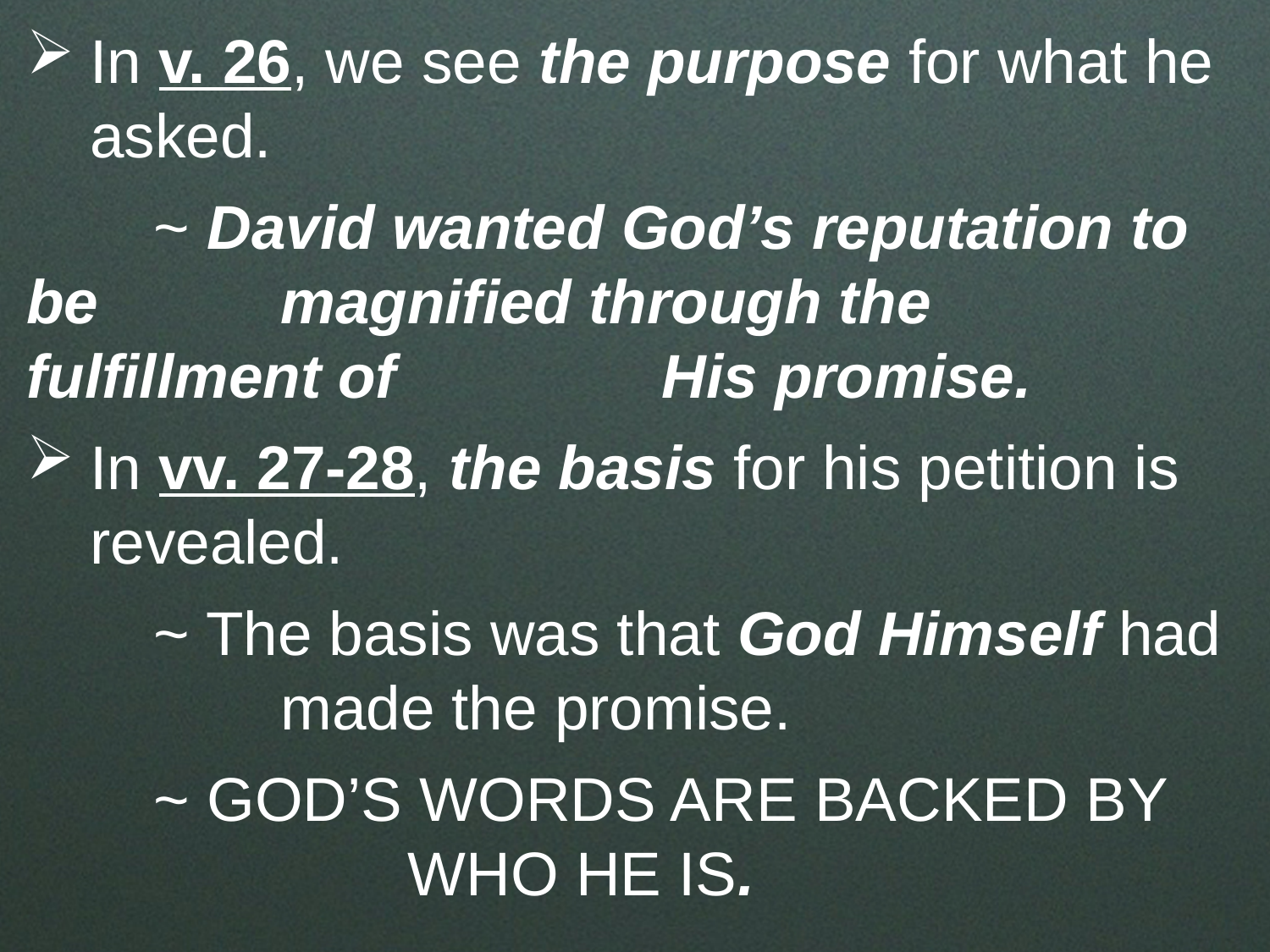

In v. 26, we see the purpose for what he asked.
	~ David wanted God’s reputation to be 		magnified through the fulfillment of 		His promise.
In vv. 27-28, the basis for his petition is revealed.
	~ The basis was that God Himself had 		made the promise.
	~ GOD’S WORDS ARE BACKED BY 			WHO HE IS.